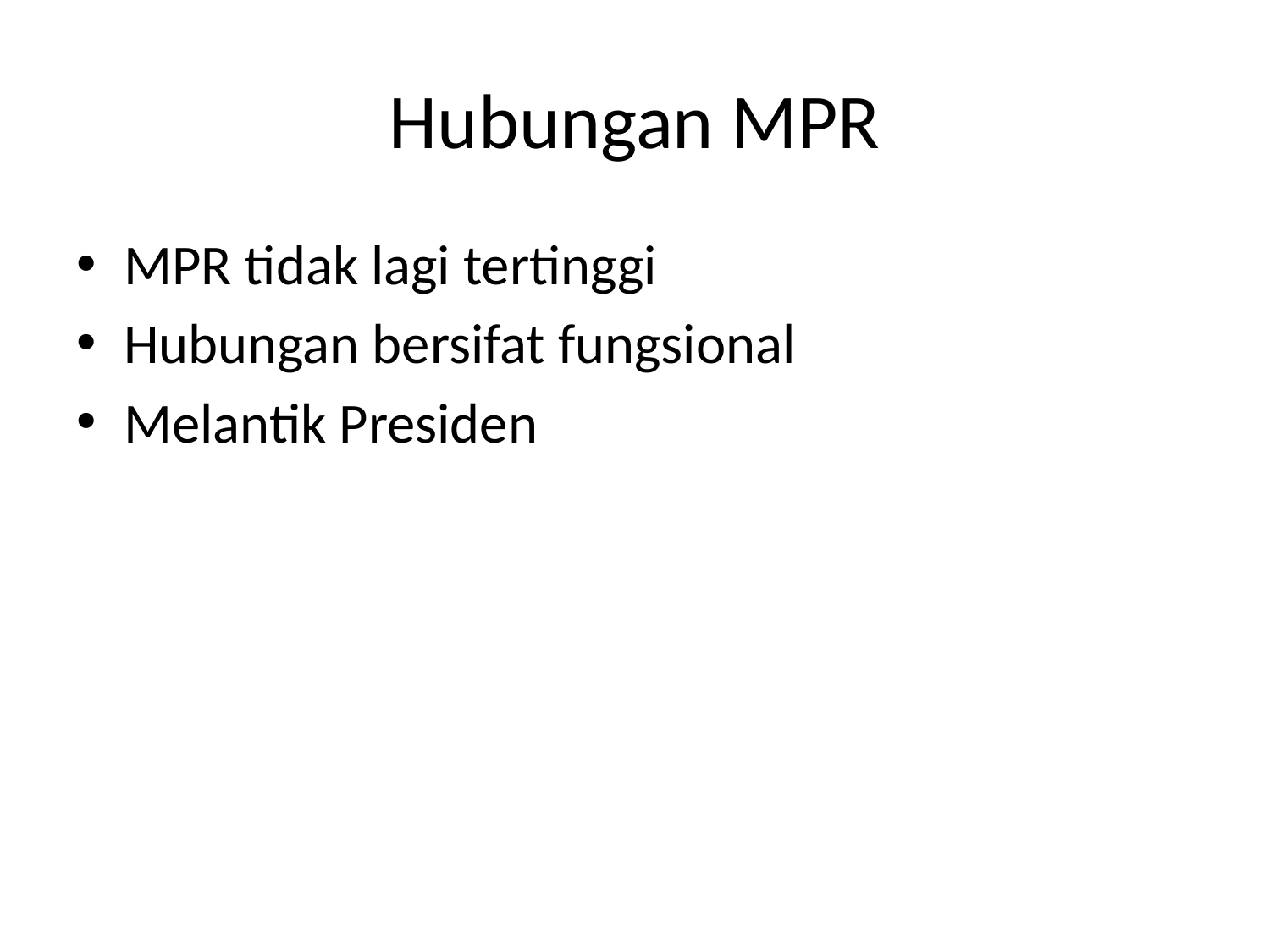

# Hubungan MPR
MPR tidak lagi tertinggi
Hubungan bersifat fungsional
Melantik Presiden